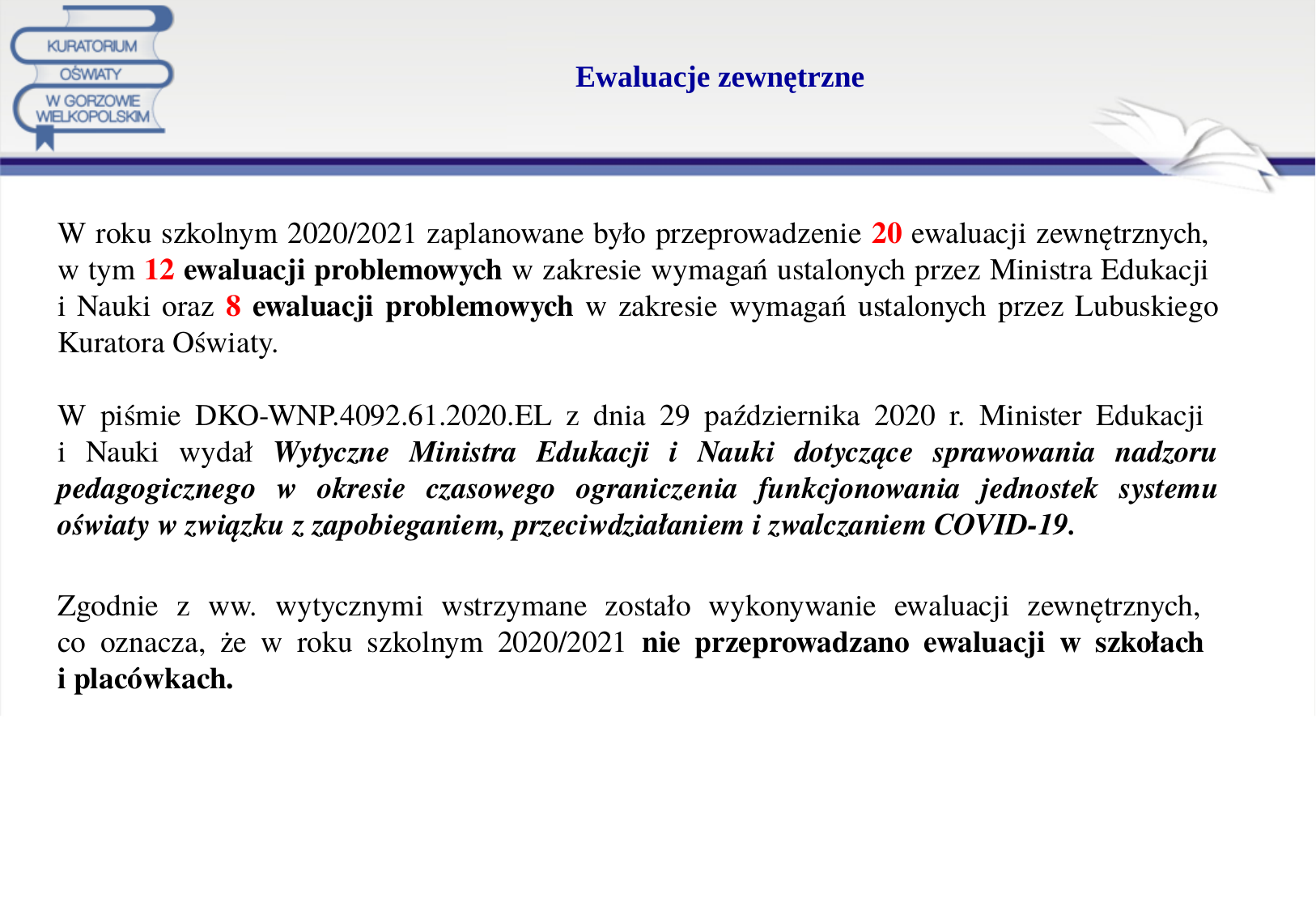

# Ewaluacje zewnętrzne

W roku szkolnym 2020/2021 zaplanowane było przeprowadzenie 20 ewaluacji zewnętrznych,
w tym 12 ewaluacji problemowych w zakresie wymagań ustalonych przez Ministra Edukacji
i Nauki oraz 8 ewaluacji problemowych w zakresie wymagań ustalonych przez Lubuskiego Kuratora Oświaty.

W piśmie DKO-WNP.4092.61.2020.EL z dnia 29 października 2020 r. Minister Edukacji
i Nauki wydał Wytyczne Ministra Edukacji i Nauki dotyczące sprawowania nadzoru pedagogicznego w okresie czasowego ograniczenia funkcjonowania jednostek systemu oświaty w związku z zapobieganiem, przeciwdziałaniem i zwalczaniem COVID-19.

Zgodnie z ww. wytycznymi wstrzymane zostało wykonywanie ewaluacji zewnętrznych,
co oznacza, że w roku szkolnym 2020/2021 nie przeprowadzano ewaluacji w szkołach
i placówkach.